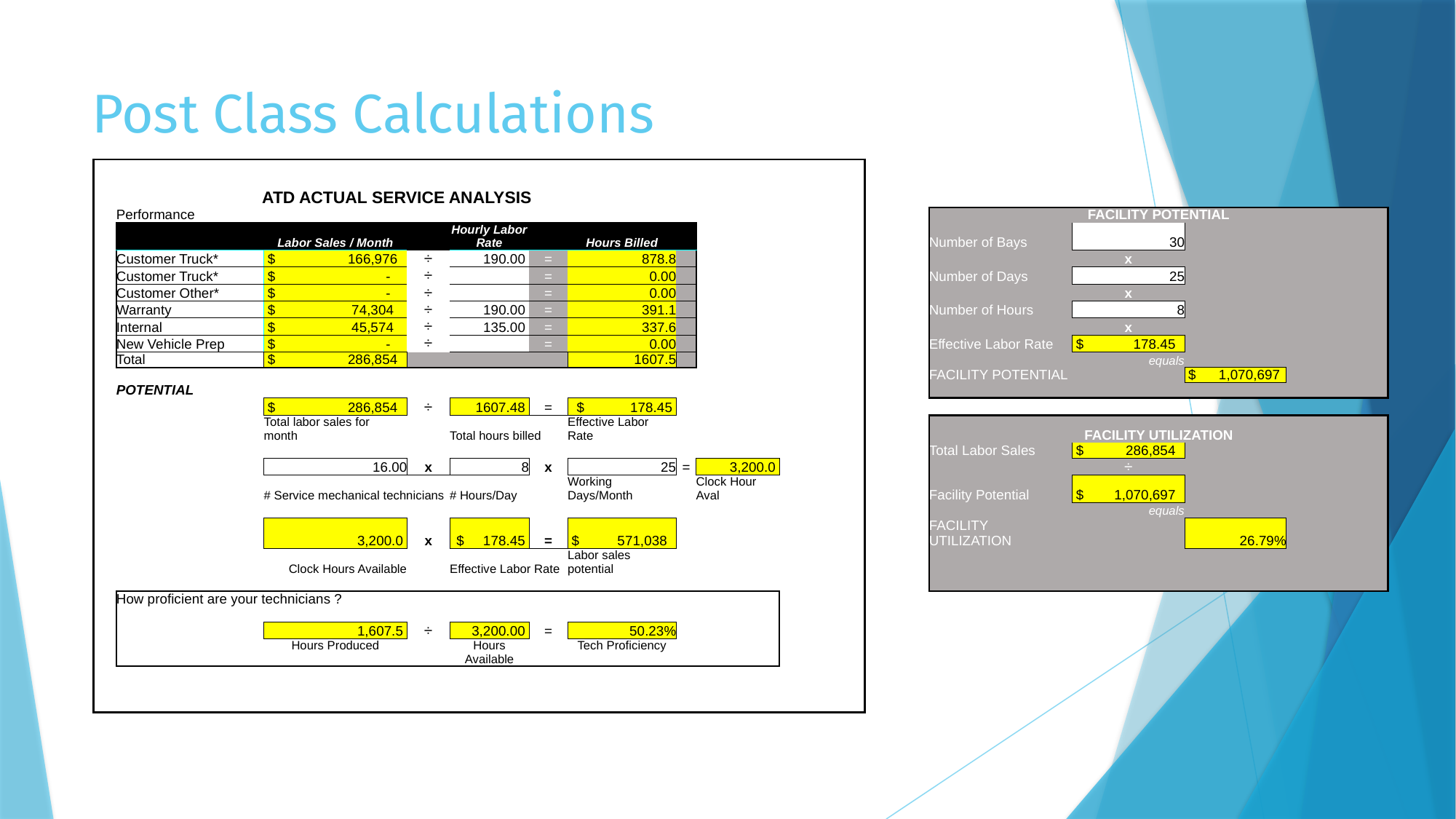

# Post Class Calculations
|  |  |  |  |  |  |  |  |  |  |  |  |  |  |  |  |  |
| --- | --- | --- | --- | --- | --- | --- | --- | --- | --- | --- | --- | --- | --- | --- | --- | --- |
|  | ATD ACTUAL SERVICE ANALYSIS |  |  |  |  |  |  |  |  |  |  |  |  |  |  |  |
|  | Performance |  |  |  |  |  |  |  |  |  | FACILITY POTENTIAL |  |  |  |  |  |
|  |  | Labor Sales / Month |  | Hourly Labor Rate |  | Hours Billed |  |  |  |  | Number of Bays | 30 |  |  |  |  |
|  | Customer Truck\* | $ 166,976 | ÷ | 190.00 | = | 878.8 |  |  |  |  |  | x |  |  |  |  |
|  | Customer Truck\* | $ - | ÷ |  | = | 0.00 |  |  |  |  | Number of Days | 25 |  |  |  |  |
|  | Customer Other\* | $ - | ÷ |  | = | 0.00 |  |  |  |  |  | x |  |  |  |  |
|  | Warranty | $ 74,304 | ÷ | 190.00 | = | 391.1 |  |  |  |  | Number of Hours | 8 |  |  |  |  |
|  | Internal | $ 45,574 | ÷ | 135.00 | = | 337.6 |  |  |  |  |  | x |  |  |  |  |
|  | New Vehicle Prep | $ - | ÷ |  | = | 0.00 |  |  |  |  | Effective Labor Rate | $ 178.45 |  |  |  |  |
|  | Total | $ 286,854 |  |  |  | 1607.5 |  |  |  |  |  | equals |  |  |  |  |
|  |  |  |  |  |  |  |  |  |  |  | FACILITY POTENTIAL |  | $ 1,070,697 |  |  |  |
|  | POTENTIAL |  |  |  |  |  |  |  |  |  |  |  |  |  |  |  |
|  |  | $ 286,854 | ÷ | 1607.48 | = | $ 178.45 |  |  |  |  |  |  |  |  |  |  |
|  |  | Total labor sales for month |  | Total hours billed |  | Effective Labor Rate |  |  |  |  | FACILITY UTILIZATION |  |  |  |  |  |
|  |  |  |  |  |  |  |  |  |  |  | Total Labor Sales | $ 286,854 |  |  |  |  |
|  |  | 16.00 | x | 8 | x | 25 | = | 3,200.0 |  |  |  | ÷ |  |  |  |  |
|  |  | # Service mechanical technicians |  | # Hours/Day |  | Working Days/Month |  | Clock Hour Aval |  |  | Facility Potential | $ 1,070,697 |  |  |  |  |
|  |  |  |  |  |  |  |  |  |  |  |  | equals |  |  |  |  |
|  |  | 3,200.0 | x | $ 178.45 | = | $ 571,038 |  |  |  |  | FACILITY UTILIZATION |  | 26.79% |  |  |  |
|  |  | Clock Hours Available |  | Effective Labor Rate |  | Labor sales potential |  |  |  |  |  |  |  |  |  |  |
|  |  |  |  |  |  |  |  |  |  |  |  |  |  |  |  |  |
|  | How proficient are your technicians ? |  |  |  |  |  |  |  |  |  |  |  |  |  |  |  |
|  |  |  |  |  |  |  |  |  |  |  |  |  |  |  |  |  |
|  |  | 1,607.5 | ÷ | 3,200.00 | = | 50.23% |  |  |  |  |  |  |  |  |  |  |
|  |  | Hours Produced |  | Hours Available |  | Tech Proficiency |  |  |  |  |  |  |  |  |  |  |
|  |  |  |  |  |  |  |  |  |  |  |  |  |  |  |  |  |
|  |  |  |  |  |  |  |  |  |  |  |  |  |  |  |  |  |
|  |  |  |  |  |  |  |  |  |  |  |  |  |  |  |  |  |